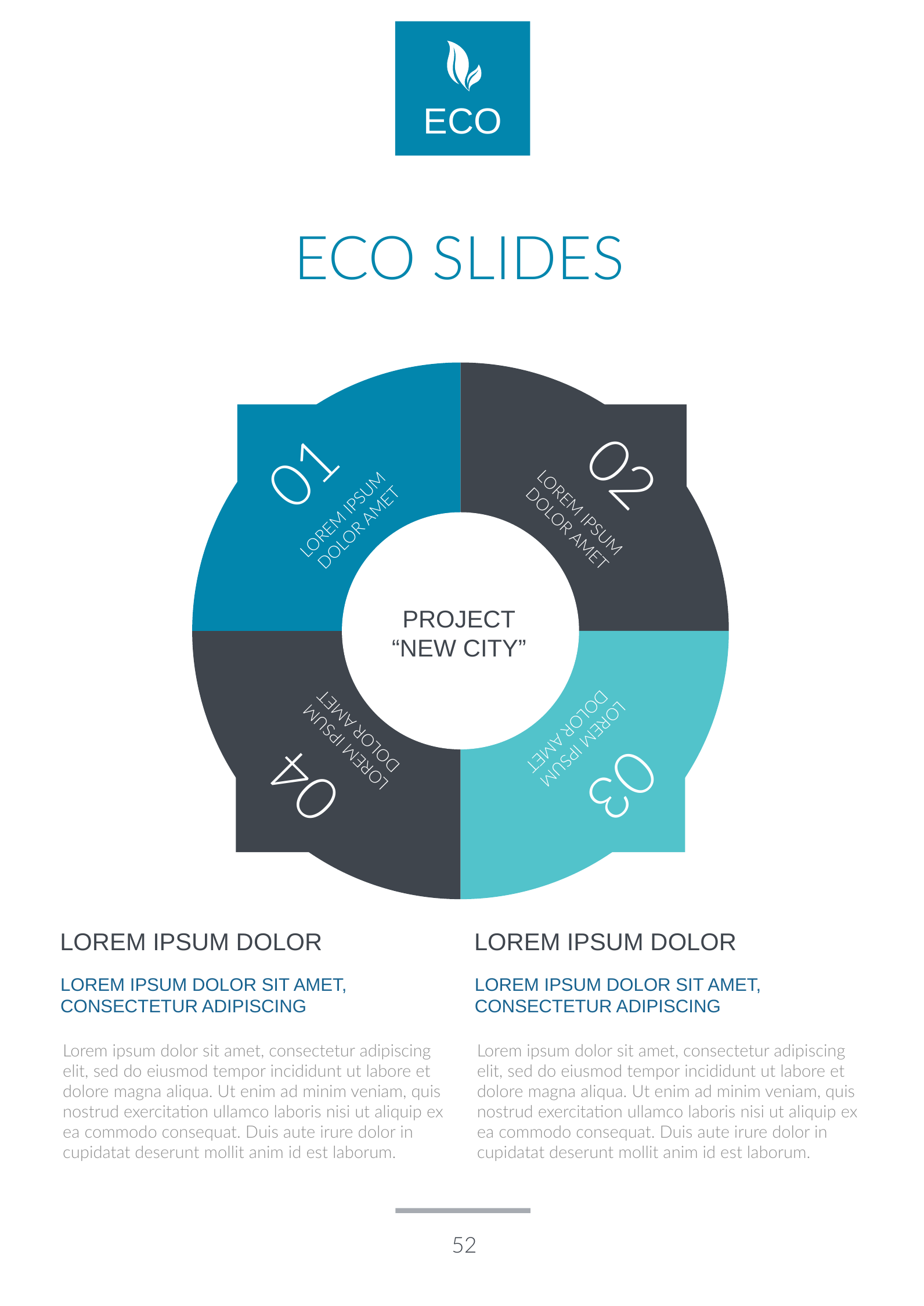

# ECO SLIDES

### Chart:

| Category | Region 1 |
|---|---|
| April | 25.0 |
| May | 25.0 |
| June | 25.0 |
| July | 25.0 |

01
02
Lorem ipsum
dolor amet
Lorem ipsum
dolor amet

Project
“New City”
Lorem ipsum
dolor amet
Lorem ipsum
dolor amet
03
04

Lorem ipsum dolor
Lorem ipsum dolor
Lorem ipsum dolor sit amet, consectetur adipiscing
Lorem ipsum dolor sit amet, consectetur adipiscing
Lorem ipsum dolor sit amet, consectetur adipiscing elit, sed do eiusmod tempor incididunt ut labore et dolore magna aliqua. Ut enim ad minim veniam, quis nostrud exercitation ullamco laboris nisi ut aliquip ex ea commodo consequat. Duis aute irure dolor in cupidatat deserunt mollit anim id est laborum.
Lorem ipsum dolor sit amet, consectetur adipiscing elit, sed do eiusmod tempor incididunt ut labore et dolore magna aliqua. Ut enim ad minim veniam, quis nostrud exercitation ullamco laboris nisi ut aliquip ex ea commodo consequat. Duis aute irure dolor in cupidatat deserunt mollit anim id est laborum.
52